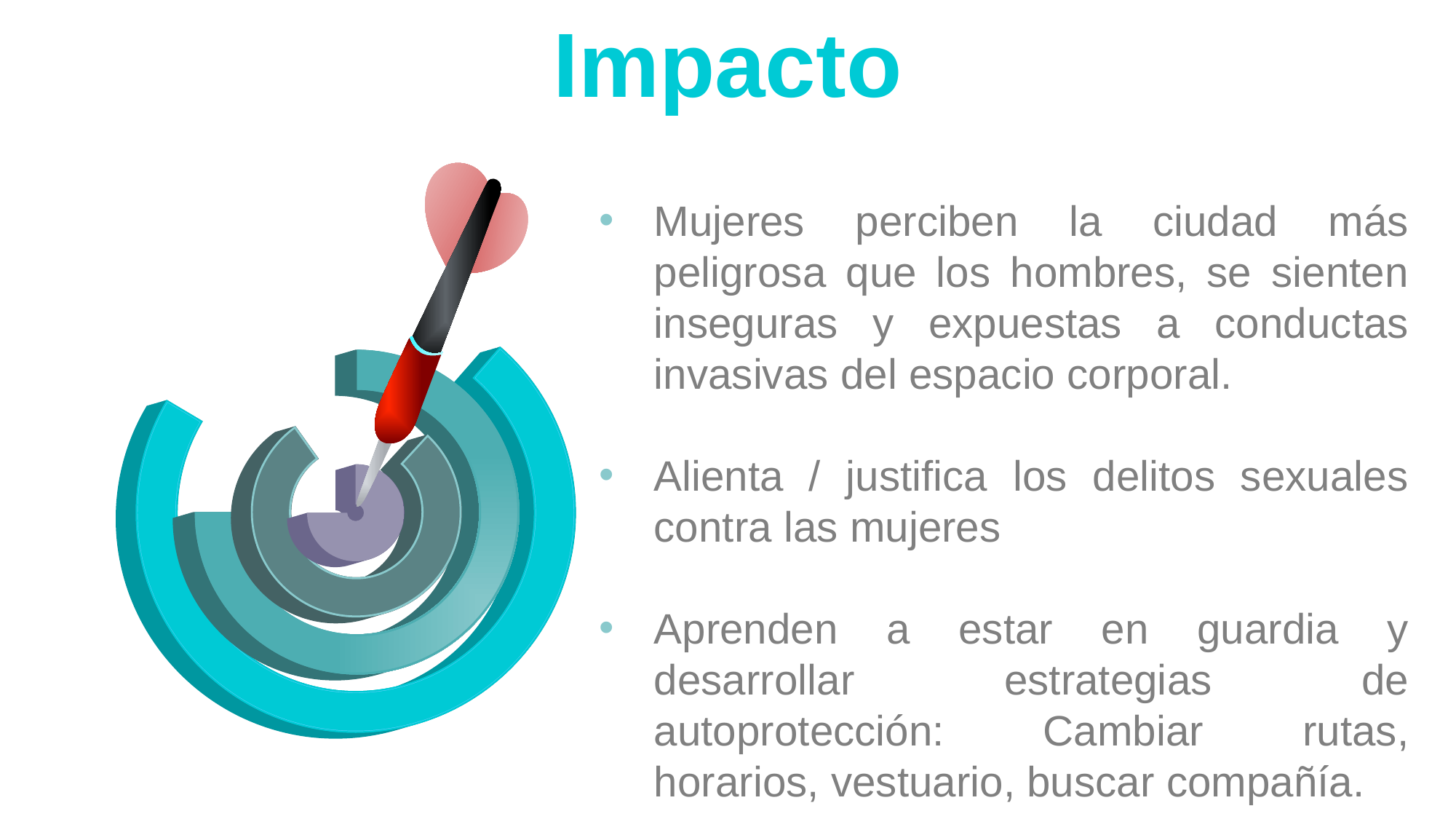

Impacto

Mujeres perciben la ciudad más peligrosa que los hombres, se sienten inseguras y expuestas a conductas invasivas del espacio corporal.

Alienta / justifica los delitos sexuales contra las mujeres

Aprenden a estar en guardia y desarrollar estrategias de autoprotección: Cambiar rutas, horarios, vestuario, buscar compañía.